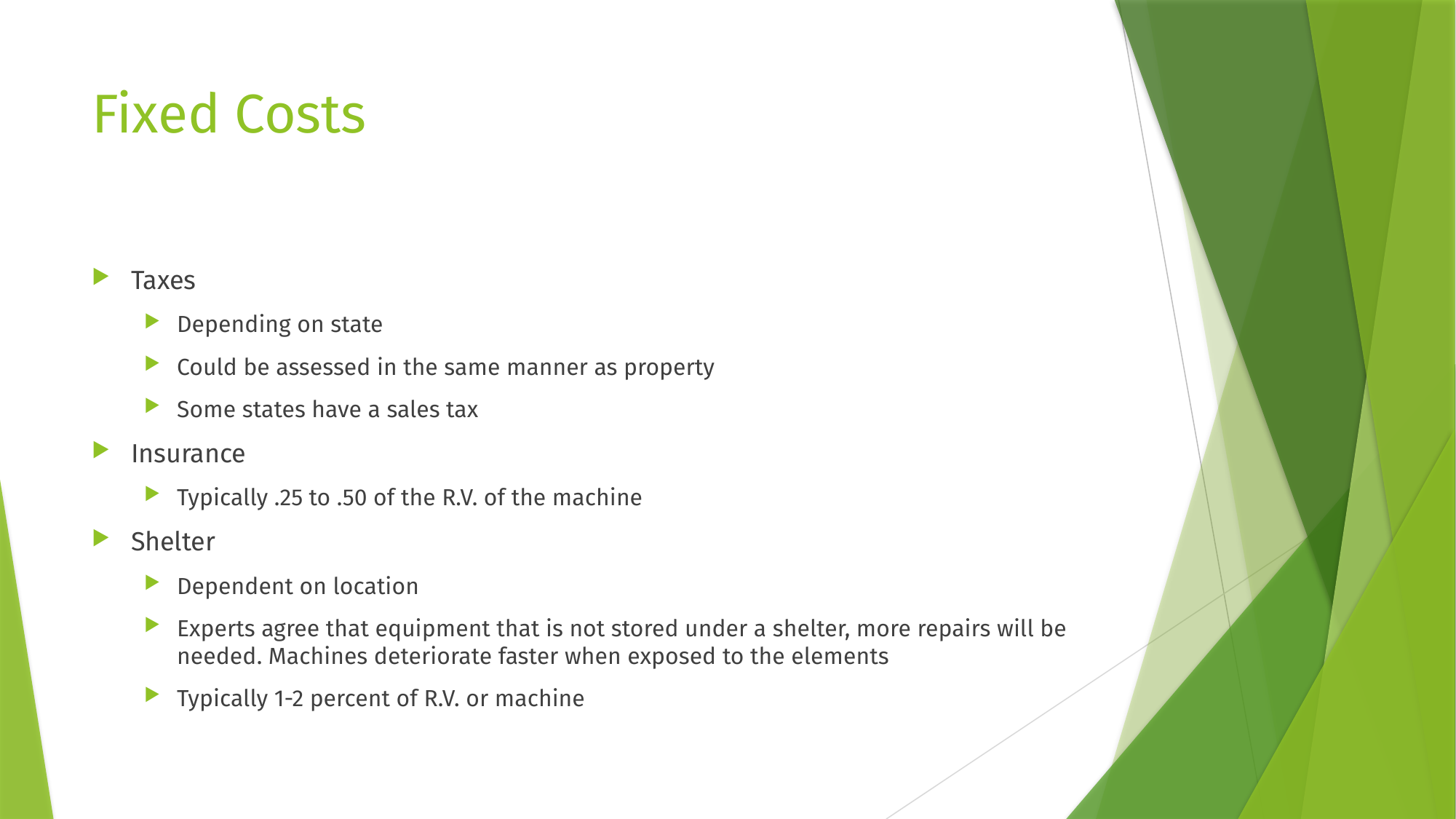

# Fixed Costs
Taxes
Depending on state
Could be assessed in the same manner as property
Some states have a sales tax
Insurance
Typically .25 to .50 of the R.V. of the machine
Shelter
Dependent on location
Experts agree that equipment that is not stored under a shelter, more repairs will be needed. Machines deteriorate faster when exposed to the elements
Typically 1-2 percent of R.V. or machine